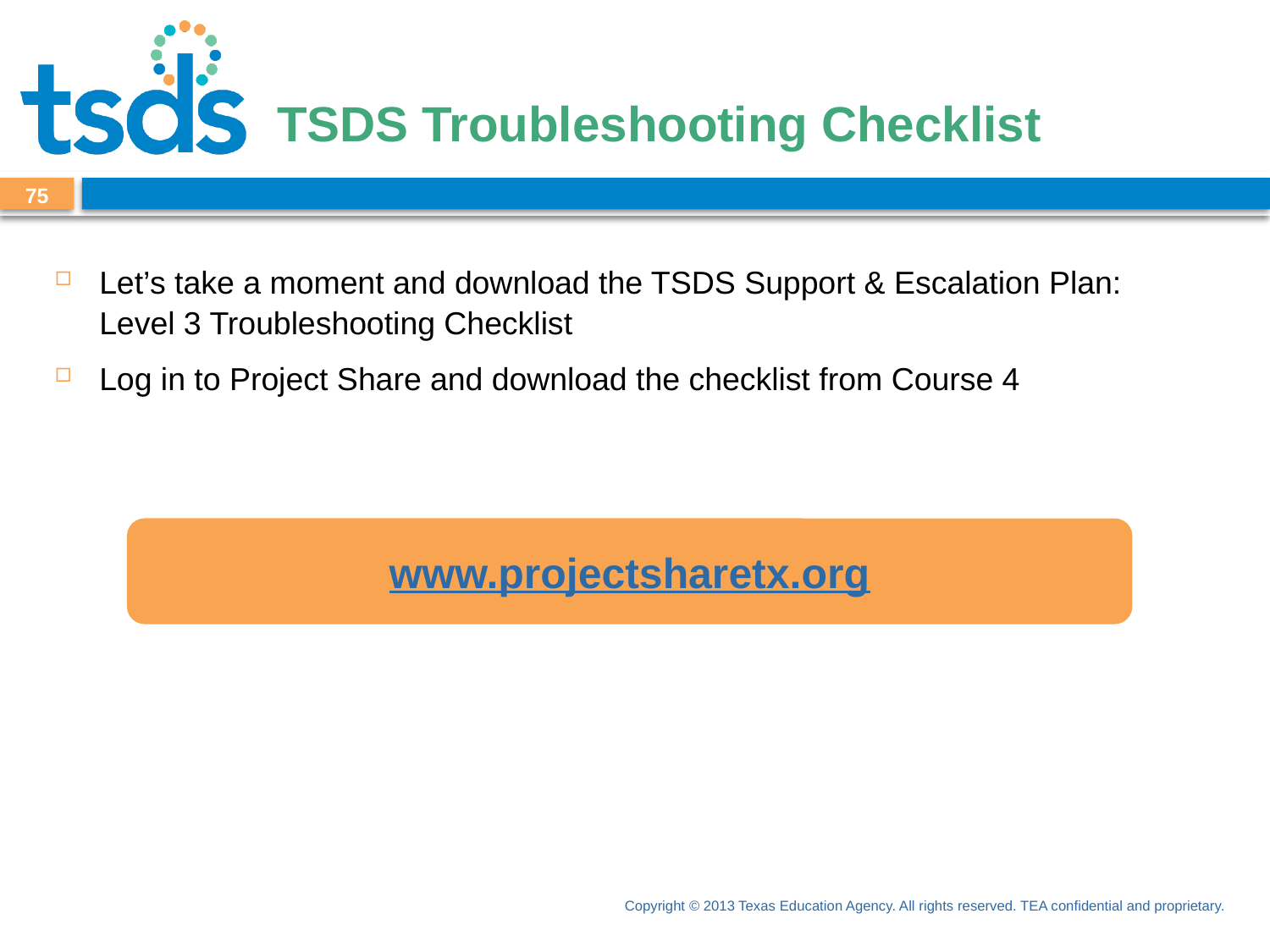

# TSDS Troubleshooting Checklist
75
Let’s take a moment and download the TSDS Support & Escalation Plan: Level 3 Troubleshooting Checklist
Log in to Project Share and download the checklist from Course 4

www.projectsharetx.org